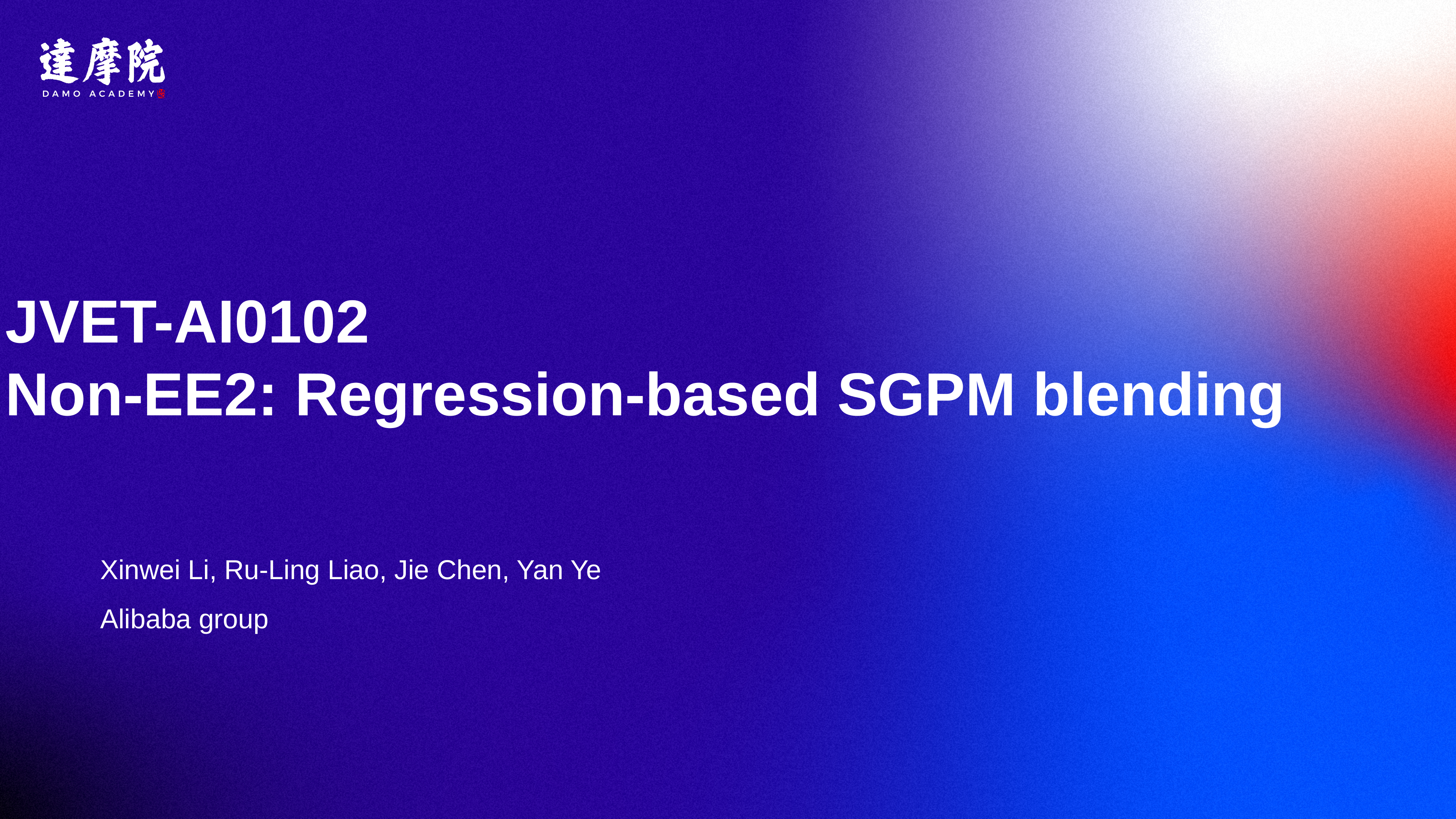

JVET-AI0102
Non-EE2: Regression-based SGPM blending
Xinwei Li, Ru-Ling Liao, Jie Chen, Yan Ye
Alibaba group